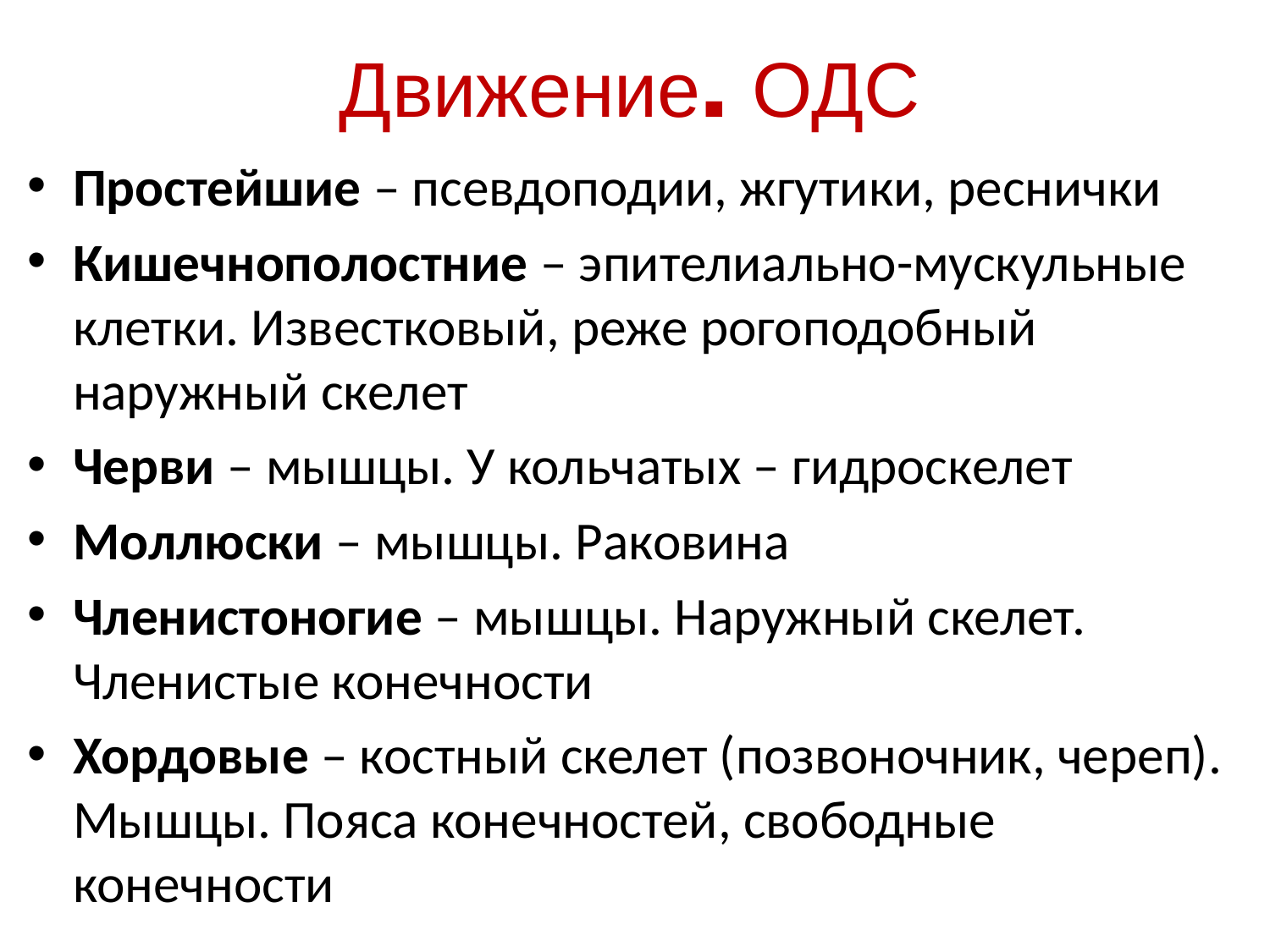

# Движение. ОДС
Простейшие – псевдоподии, жгутики, реснички
Кишечнополостние – эпителиально-мускульные клетки. Известковый, реже рогоподобный наружный скелет
Черви – мышцы. У кольчатых – гидроскелет
Моллюски – мышцы. Раковина
Членистоногие – мышцы. Наружный скелет. Членистые конечности
Хордовые – костный скелет (позвоночник, череп). Мышцы. Пояса конечностей, свободные конечности